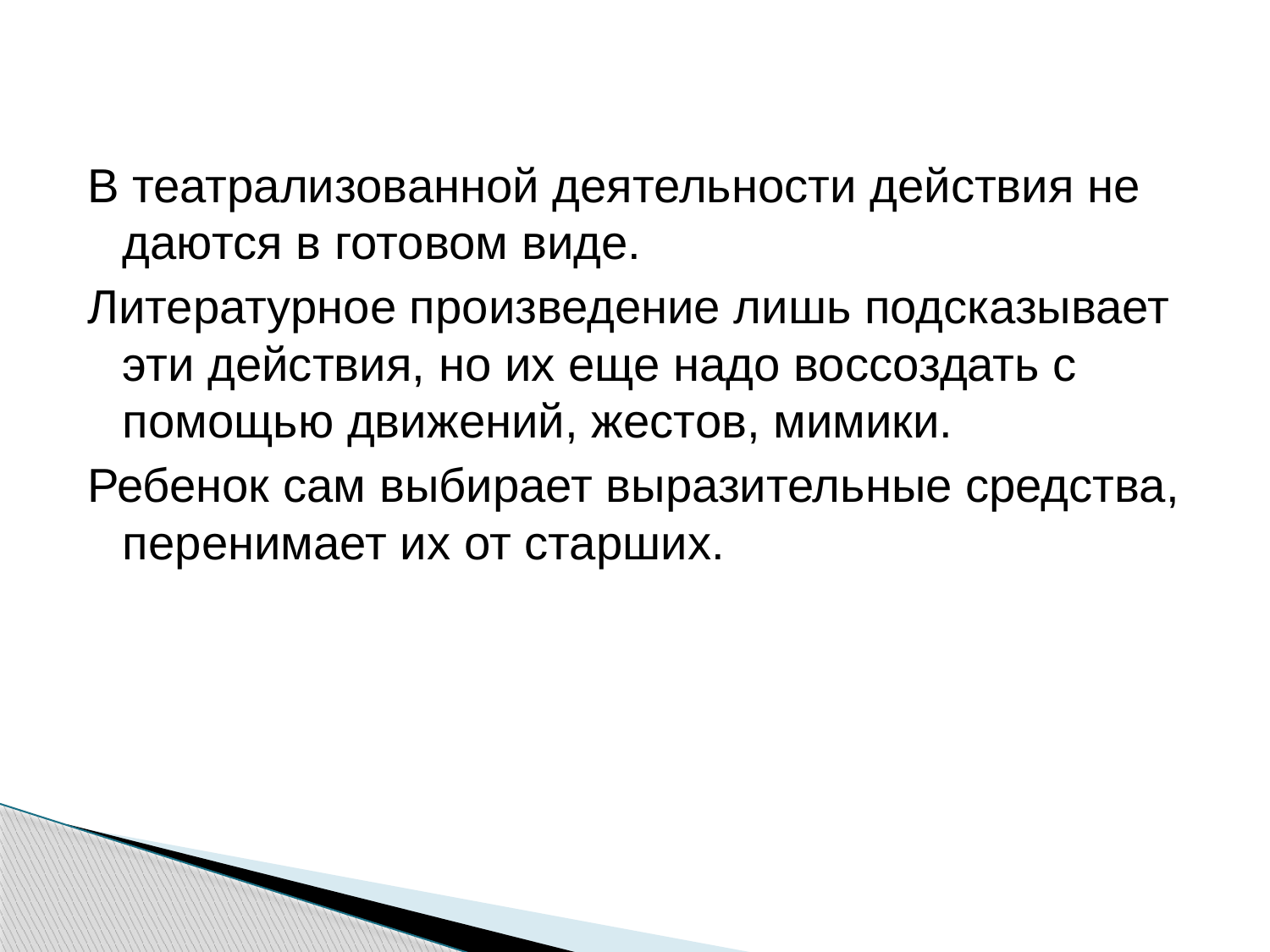

#
В театрализованной деятельности действия не даются в готовом виде.
Литературное произведение лишь подсказывает эти действия, но их еще надо воссоздать с помощью движений, жестов, мимики.
Ребенок сам выбирает выразительные средства, перенимает их от старших.